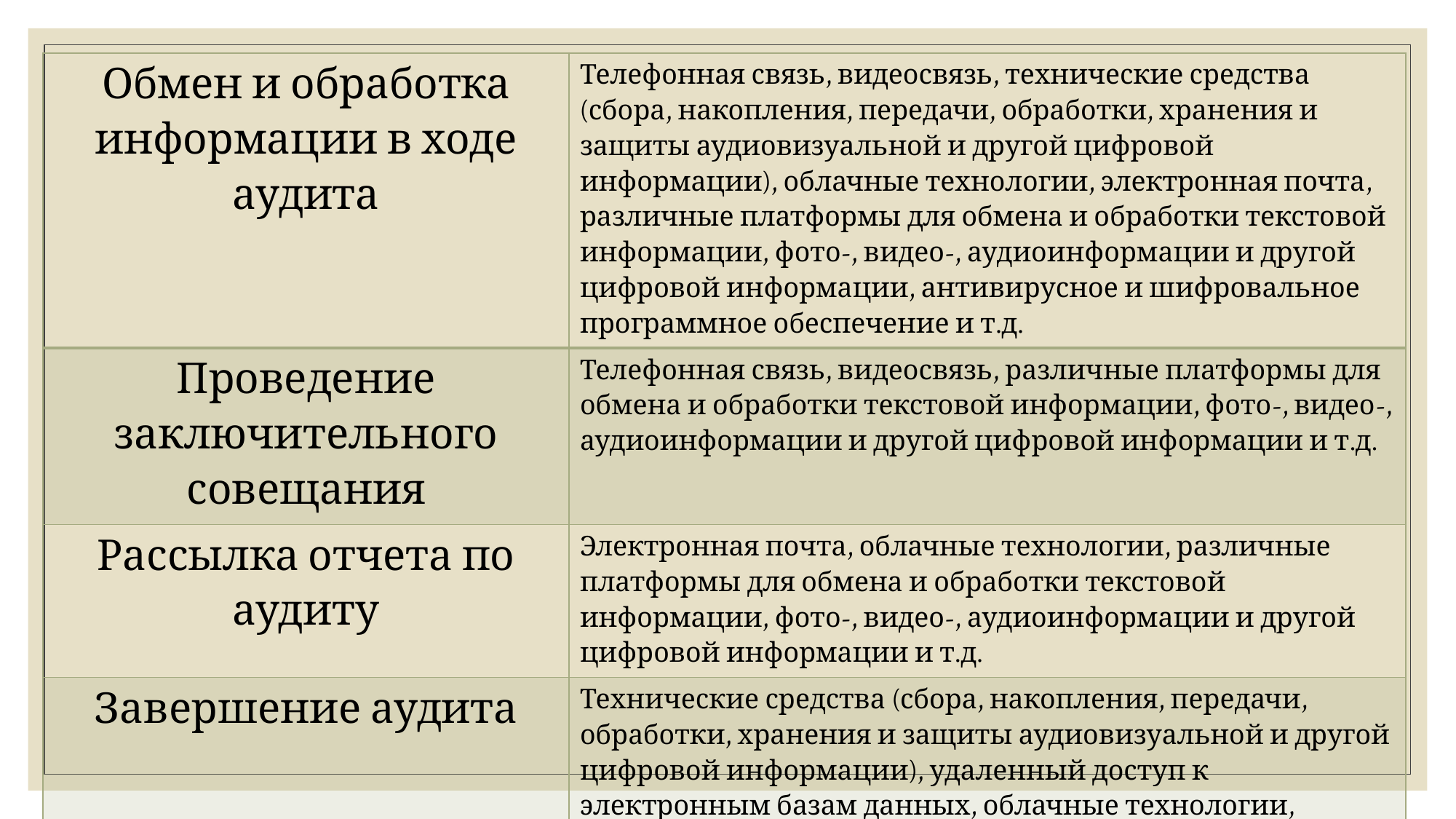

| Обмен и обработка информации в ходе аудита | Телефонная связь, видеосвязь, технические средства (сбора, накопления, передачи, обработки, хранения и защиты аудиовизуальной и другой цифровой информации), облачные технологии, электронная почта, различные платформы для обмена и обработки текстовой информации, фото-, видео-, аудиоинформации и другой цифровой информации, антивирусное и шифровальное программное обеспечение и т.д. |
| --- | --- |
| Проведение заключительного совещания | Телефонная связь, видеосвязь, различные платформы для обмена и обработки текстовой информации, фото-, видео-, аудиоинформации и другой цифровой информации и т.д. |
| Рассылка отчета по аудиту | Электронная почта, облачные технологии, различные платформы для обмена и обработки текстовой информации, фото-, видео-, аудиоинформации и другой цифровой информации и т.д. |
| Завершение аудита | Технические средства (сбора, накопления, передачи, обработки, хранения и защиты аудиовизуальной и другой цифровой информации), удаленный доступ к электронным базам данных, облачные технологии, электронная почта, различные платформы для обмена и обработки текстовой информации, фото-, видео-, аудиоинформации и другой цифровой информации и т.д. |